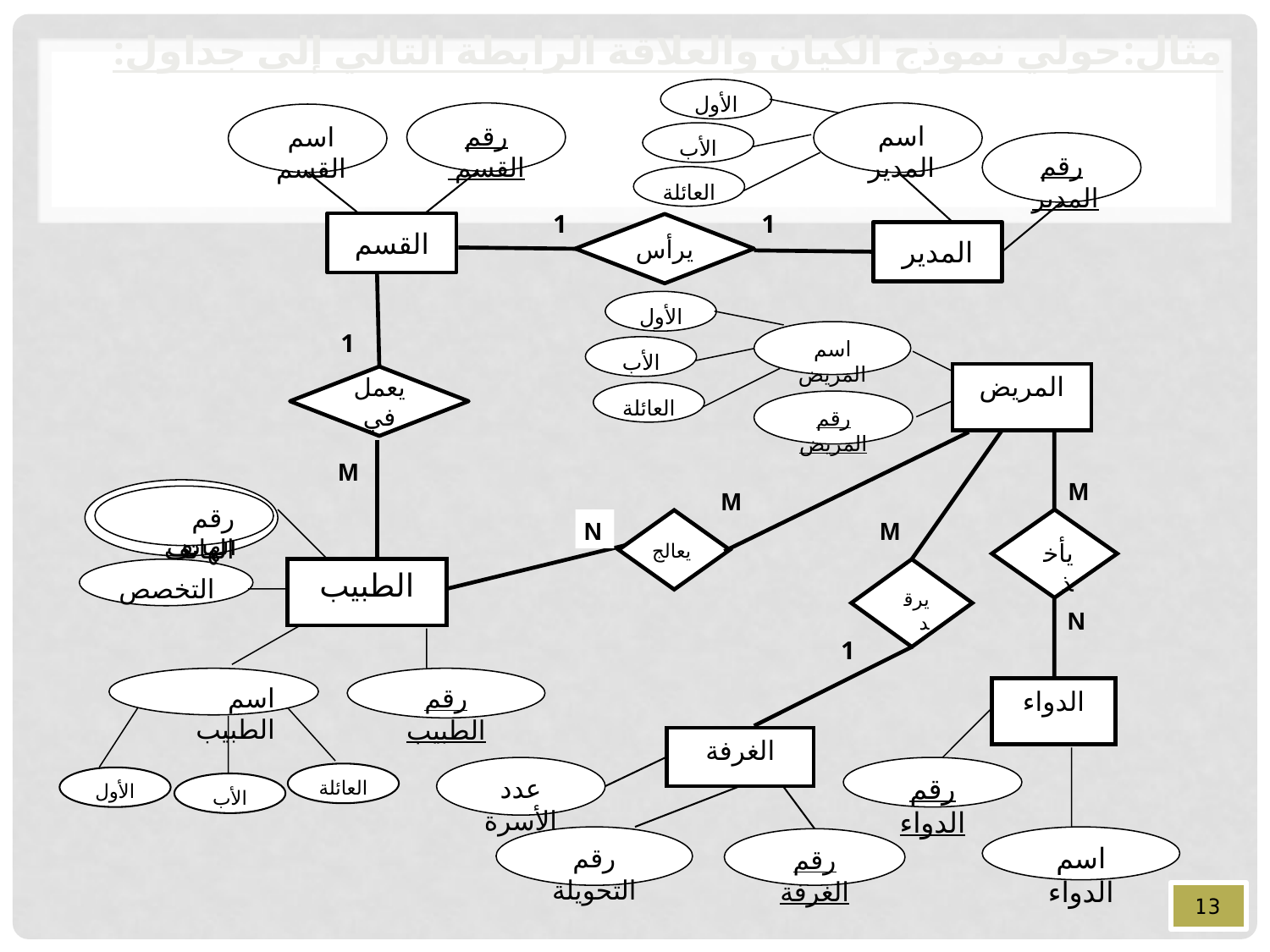

مثال:حولي نموذج الكيان والعلاقة الرابطة التالي إلى جداول:
الأول

رقم القسم
اسم  المدير
اسم  القسم
الأب
رقم المدير

العائلة
1
1
القسم
يرأس
المدير
الأول

1
اسم المريض
الأب

المريض
يعمل في

العائلة
رقم المريض

يأخذ

M
M

رقم الهاتف
M

التخصص

الطبيب

اسم الطبيب

رقم الطبيب

N
M

يعالج

يرقد
N

1

الدواء

الغرفة

عدد الأسرة
رقم الدواء

العائلة
الأول
الأب
رقم التحويلة
اسم الدواء

رقم الغرفة
رقم الهاتف
13